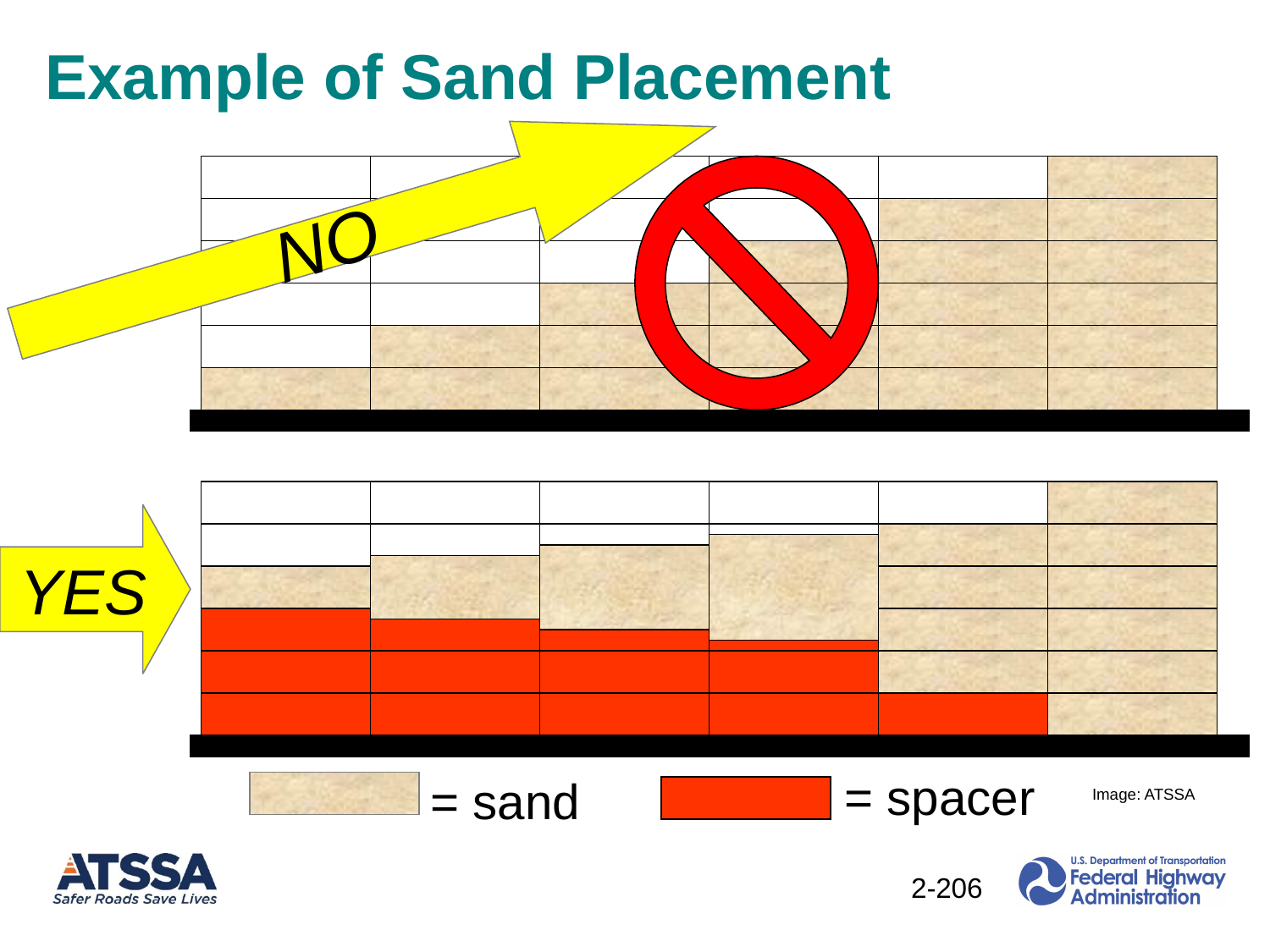

Example of Sand Placement

NO

YES

= spacer

= sand

Image: ATSSA